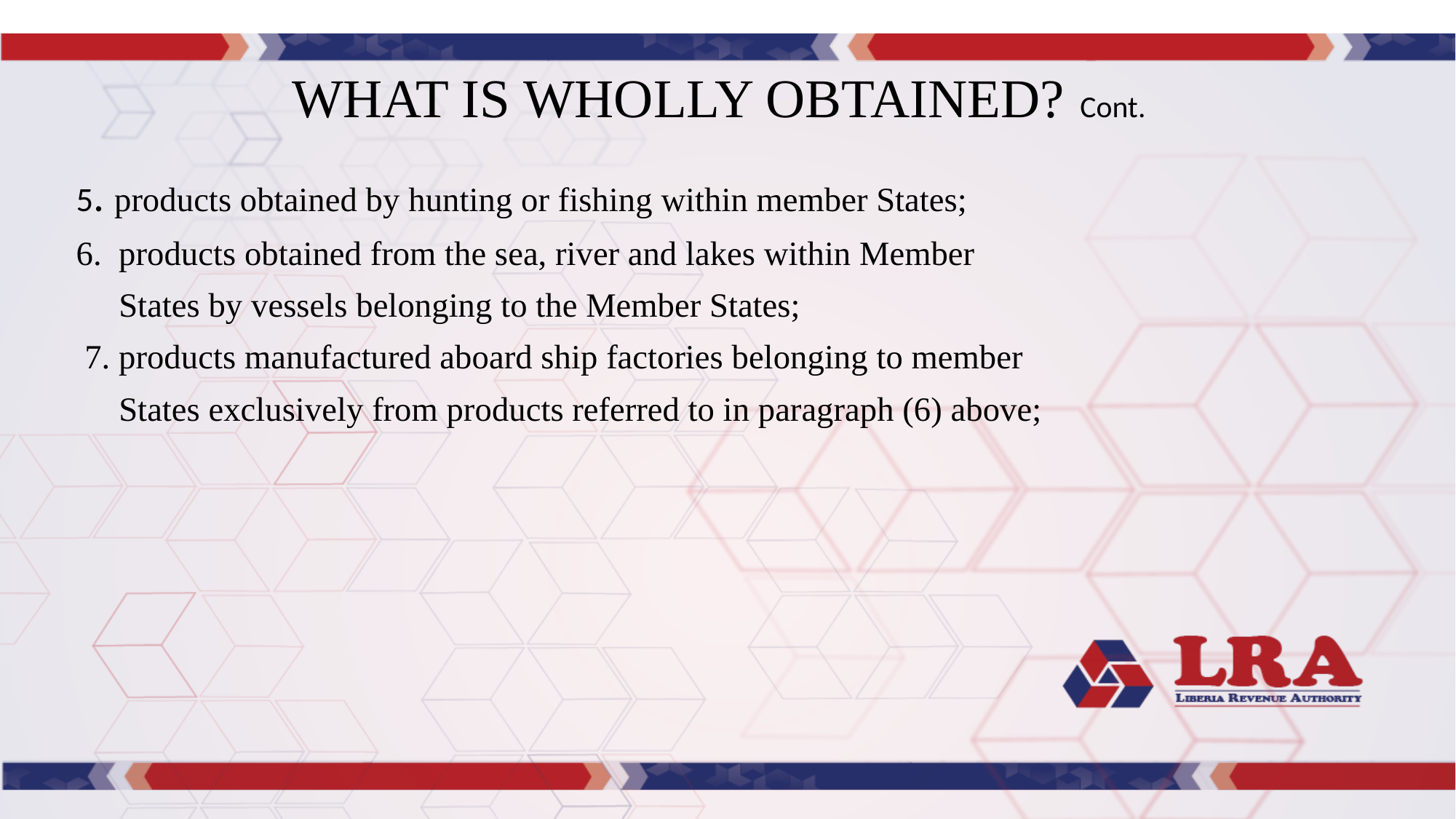

# WHAT IS WHOLLY OBTAINED? Cont.
5. products obtained by hunting or fishing within member States;
6.  products obtained from the sea, river and lakes within Member
     States by vessels belonging to the Member States;
 7. products manufactured aboard ship factories belonging to member
     States exclusively from products referred to in paragraph (6) above;